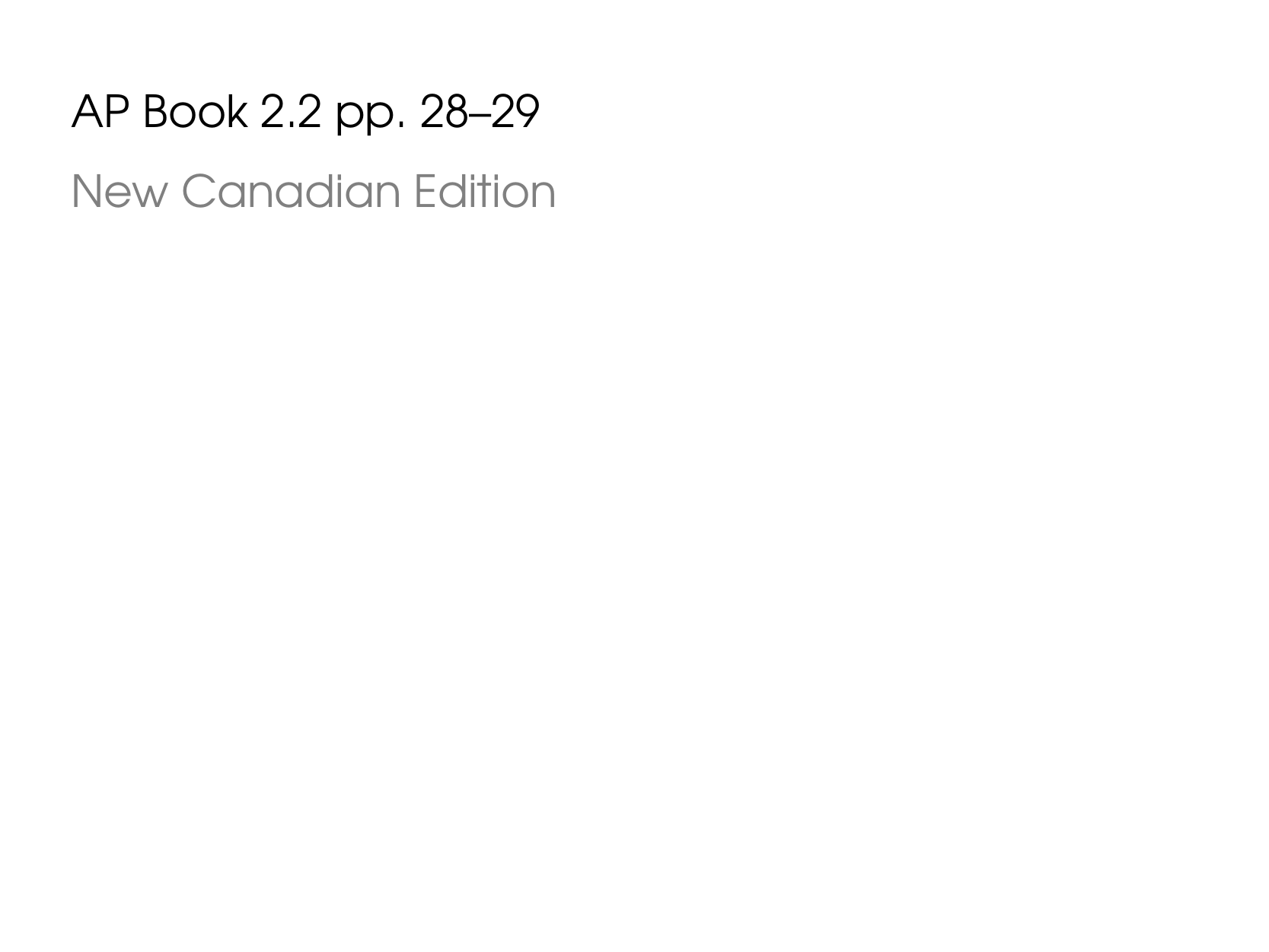

AP Book 2.2 pp. 28–29
New Canadian Edition